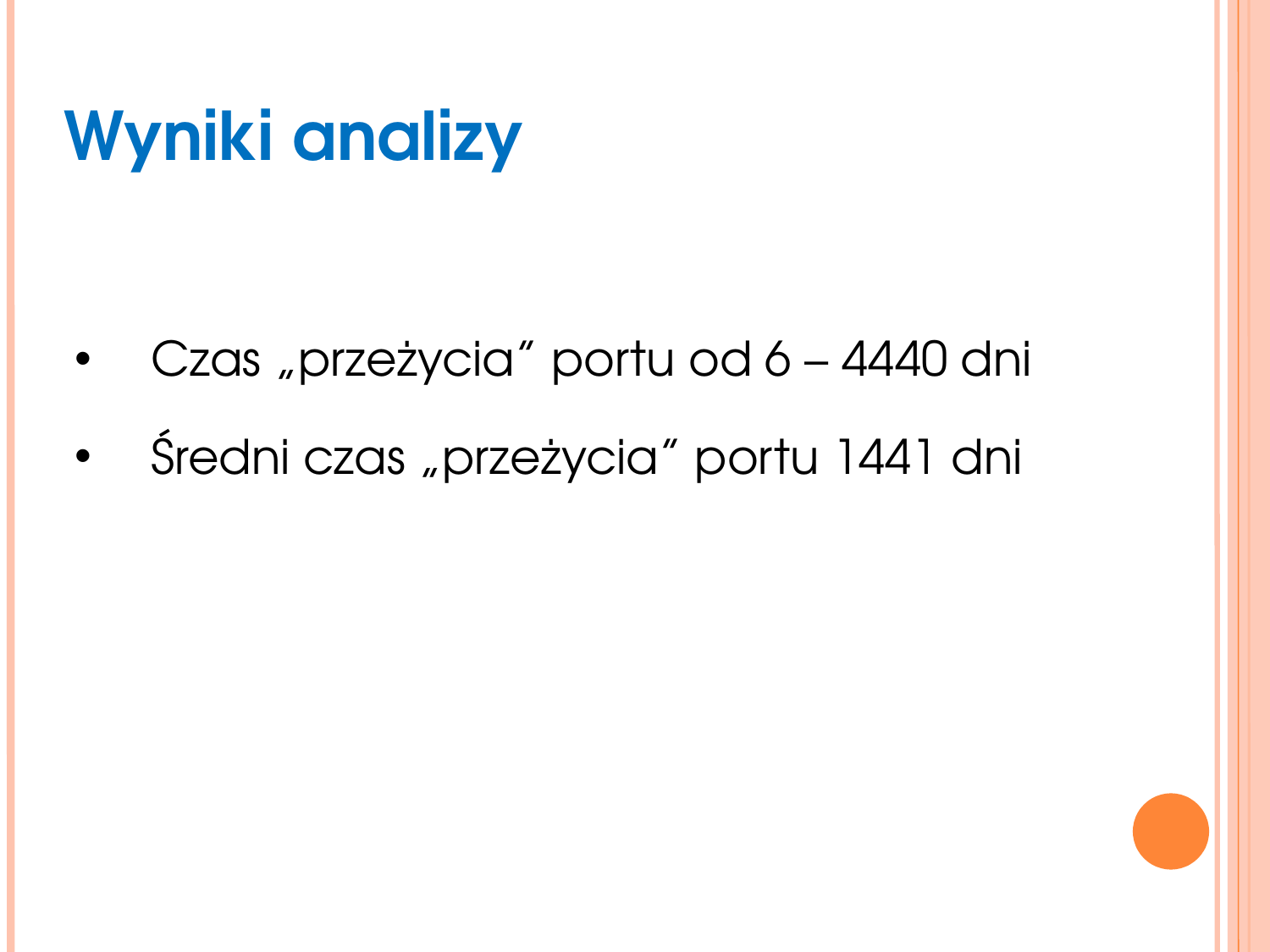

Wyniki analizy
 Czas „przeżycia” portu od 6 – 4440 dni
 Średni czas „przeżycia” portu 1441 dni